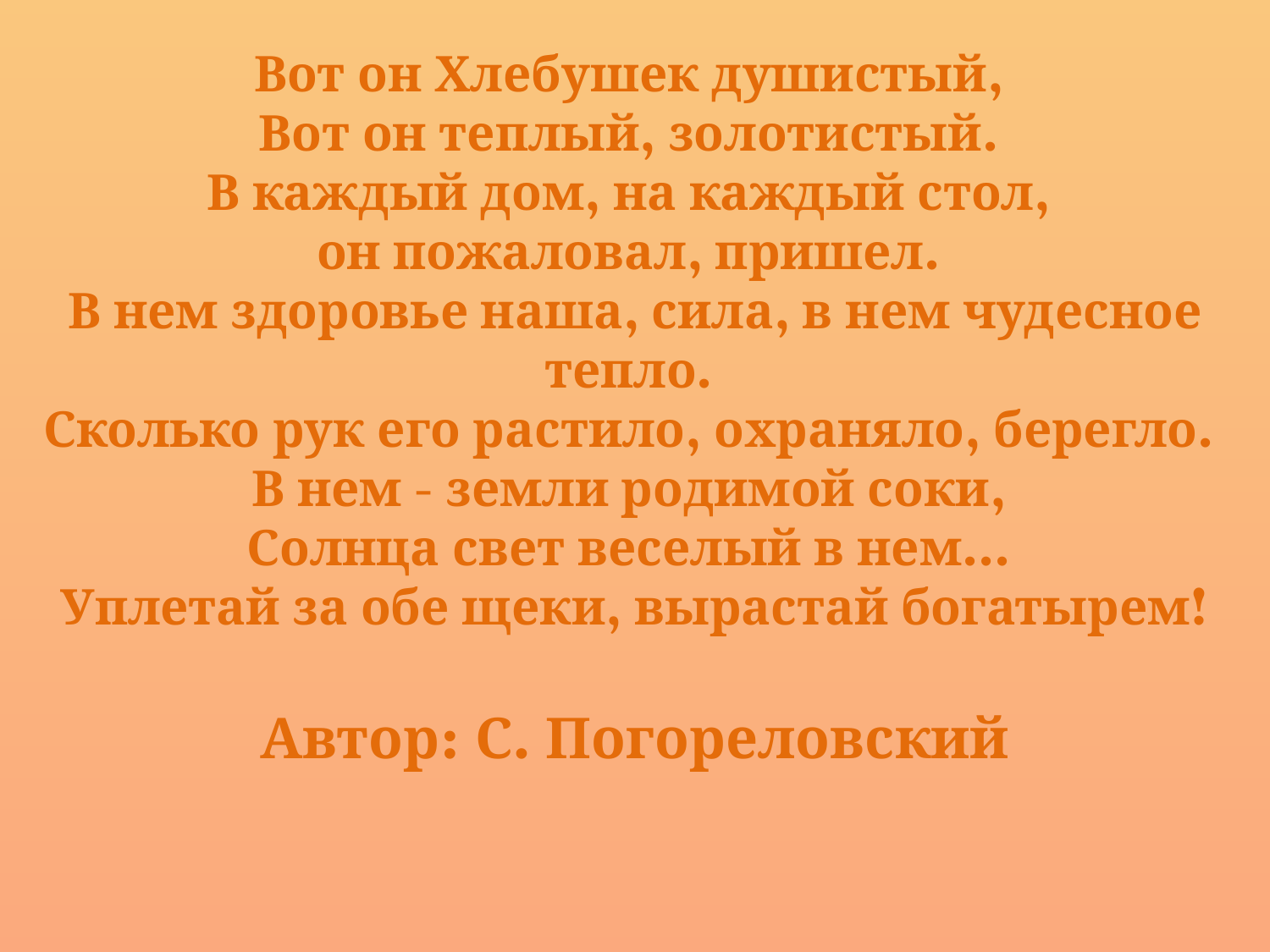

Вот он Хлебушек душистый, 
Вот он теплый, золотистый. 
В каждый дом, на каждый стол, 
он пожаловал, пришел. 
В нем здоровье наша, сила, в нем чудесное тепло. 
Сколько рук его растило, охраняло, берегло. 
В нем - земли родимой соки, 
Солнца свет веселый в нем... 
Уплетай за обе щеки, вырастай богатырем!
Автор: С. Погореловский